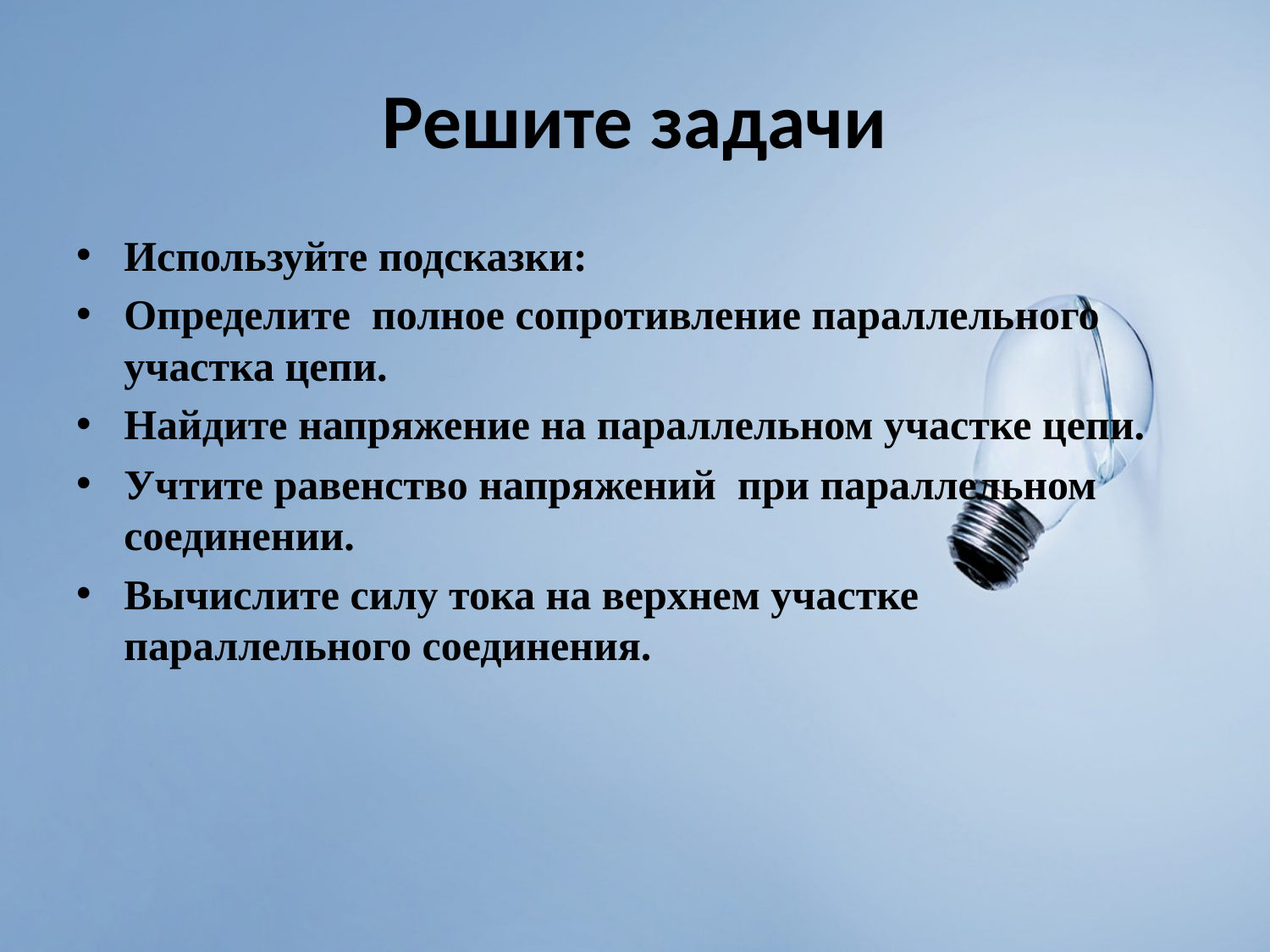

# Решите задачи
Используйте подсказки:
Определите  полное сопротивление параллельного участка цепи.
Найдите напряжение на параллельном участке цепи.
Учтите равенство напряжений  при параллельном соединении.
Вычислите силу тока на верхнем участке параллельного соединения.